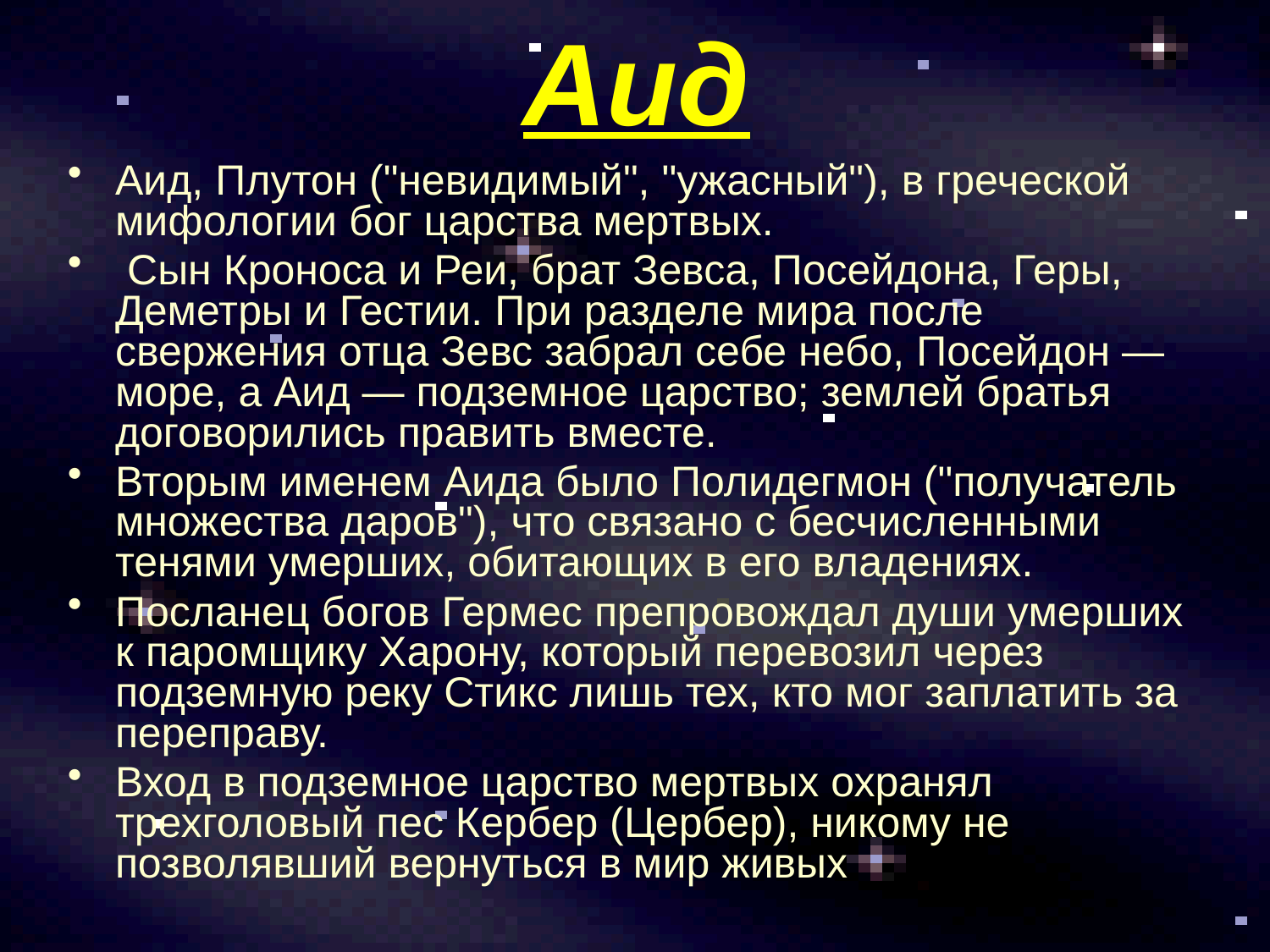

# Аид
Аид, Плутон ("невидимый", "ужасный"), в греческой мифологии бог царства мертвых.
 Сын Кроноса и Реи, брат Зевса, Посейдона, Геры, Деметры и Гестии. При разделе мира после свержения отца Зевс забрал себе небо, Посейдон — море, а Аид — подземное царство; землей братья договорились править вместе.
Вторым именем Аида было Полидегмон ("получатель множества даров"), что связано с бесчисленными тенями умерших, обитающих в его владениях.
Посланец богов Гермес препровождал души умерших к паромщику Харону, который перевозил через подземную реку Стикс лишь тех, кто мог заплатить за переправу.
Вход в подземное царство мертвых охранял трехголовый пес Кербер (Цербер), никому не позволявший вернуться в мир живых